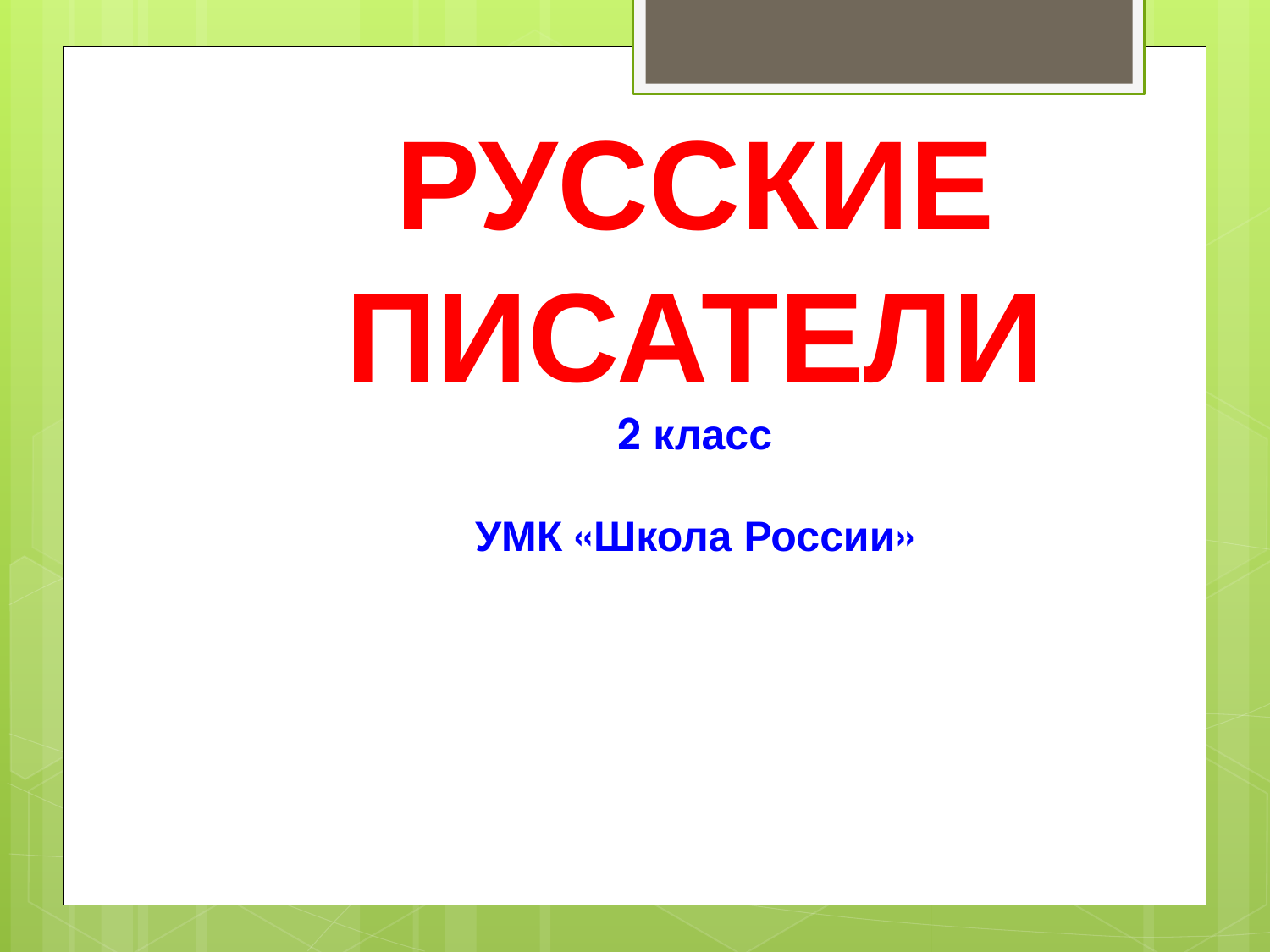

РУССКИЕ ПИСАТЕЛИ
2 класс

УМК «Школа России»